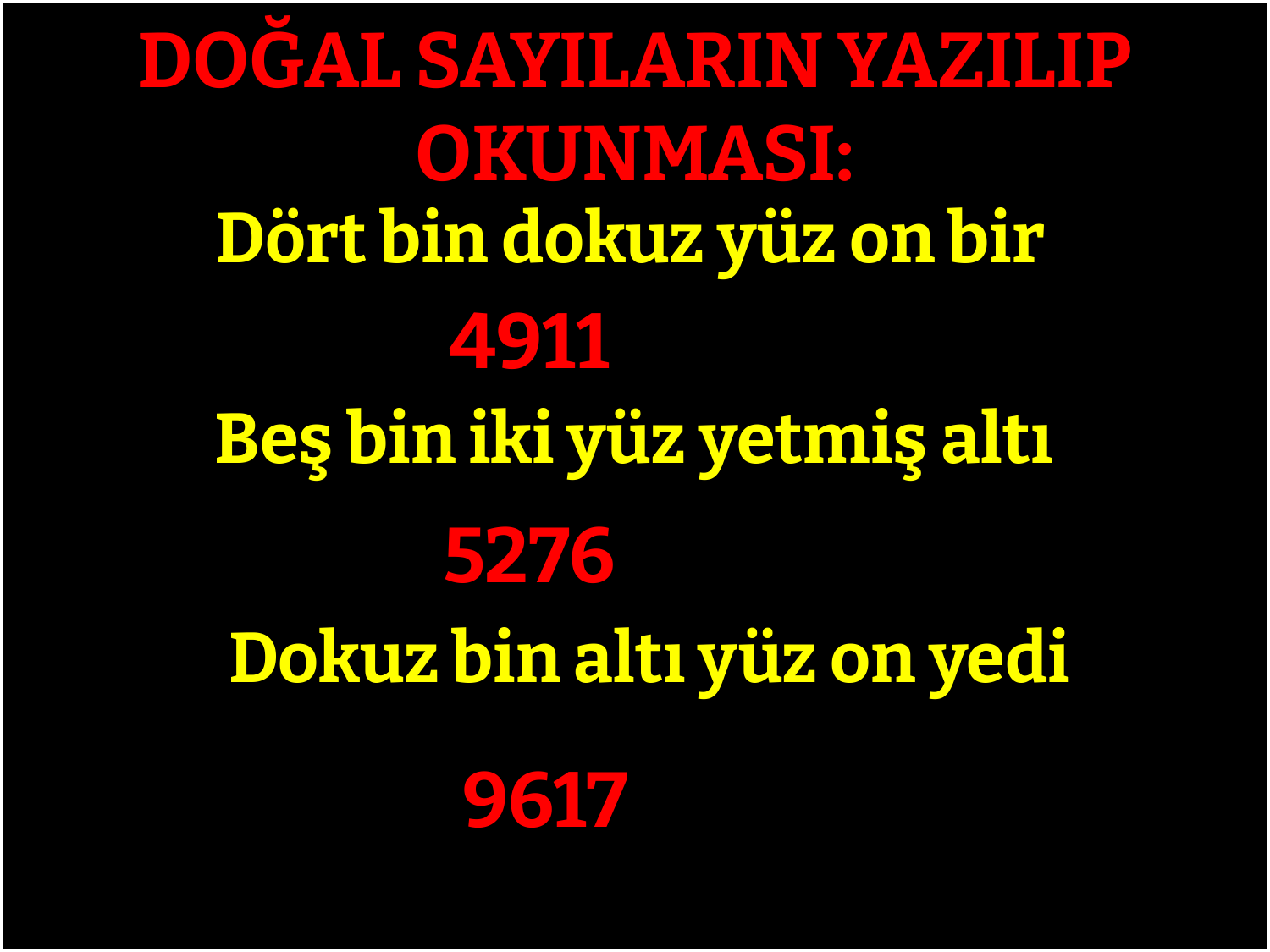

DOĞAL SAYILARIN YAZILIP OKUNMASI:
Dört bin dokuz yüz on bir
4911
#
 Beş bin iki yüz yetmiş altı
5276
 Dokuz bin altı yüz on yedi
9617